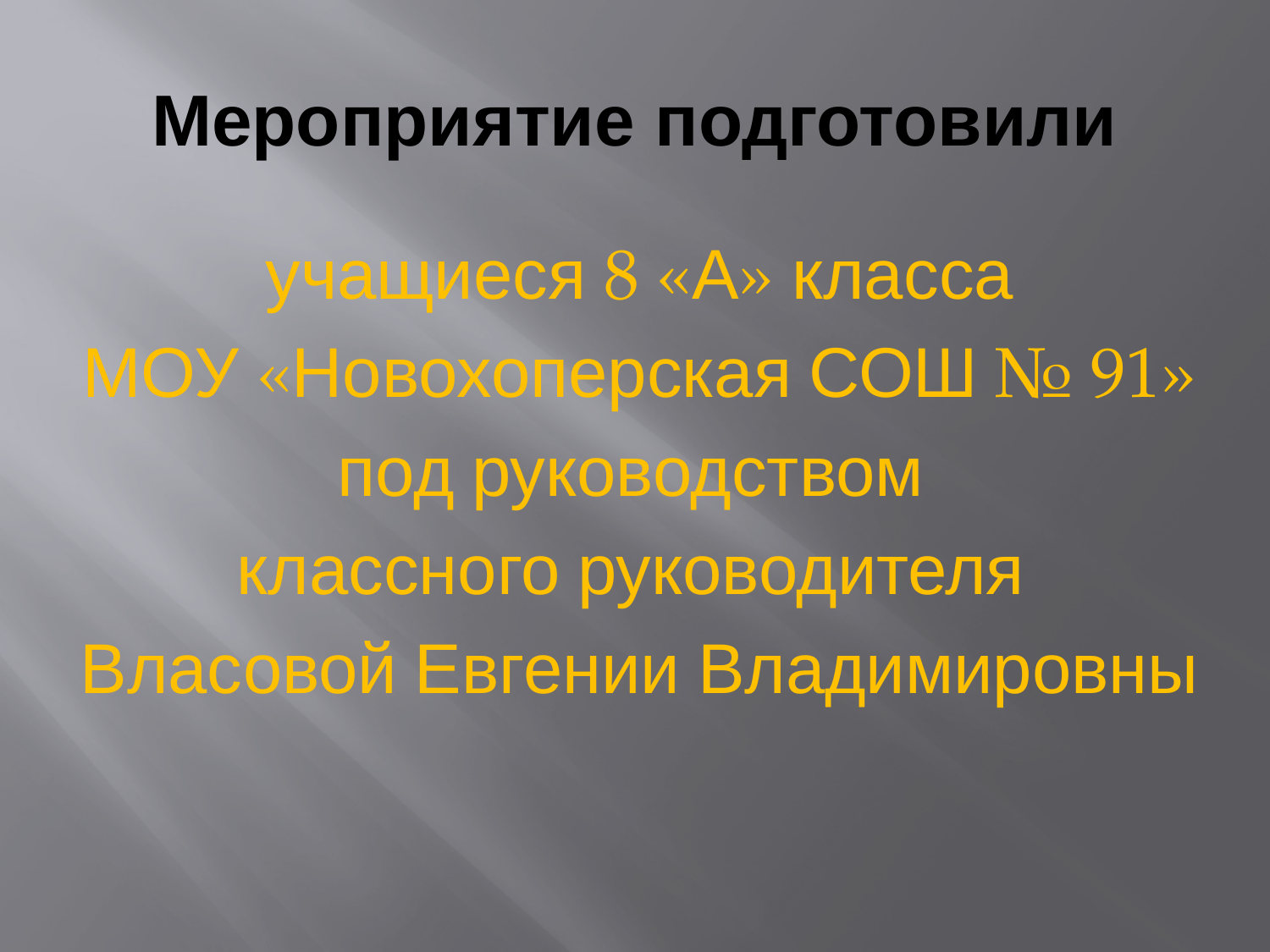

# Мероприятие подготовили
учащиеся 8 «А» класса
МОУ «Новохоперская СОШ № 91»
под руководством
классного руководителя
Власовой Евгении Владимировны